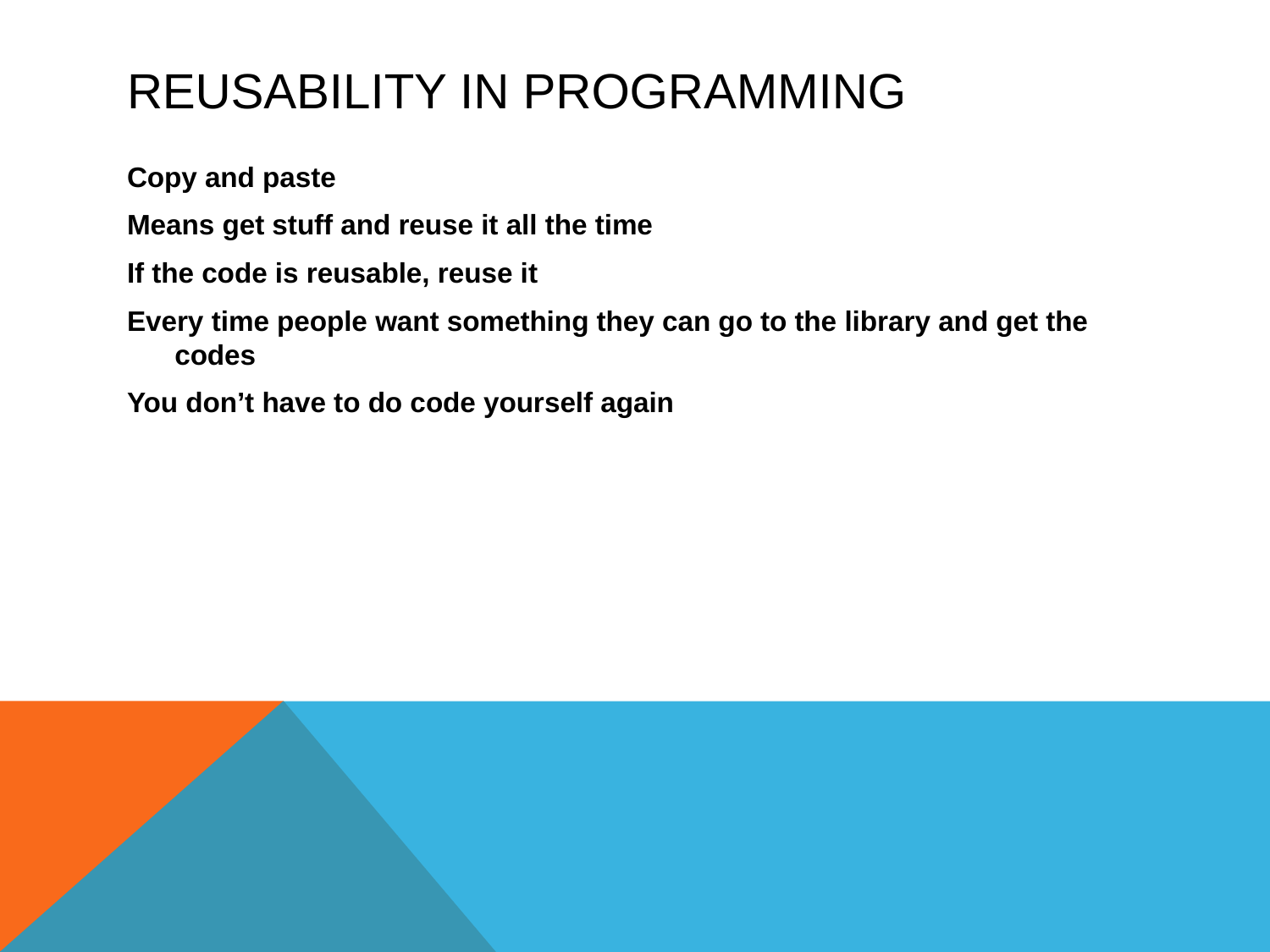

# Reusability in programming
Copy and paste
Means get stuff and reuse it all the time
If the code is reusable, reuse it
Every time people want something they can go to the library and get the codes
You don’t have to do code yourself again